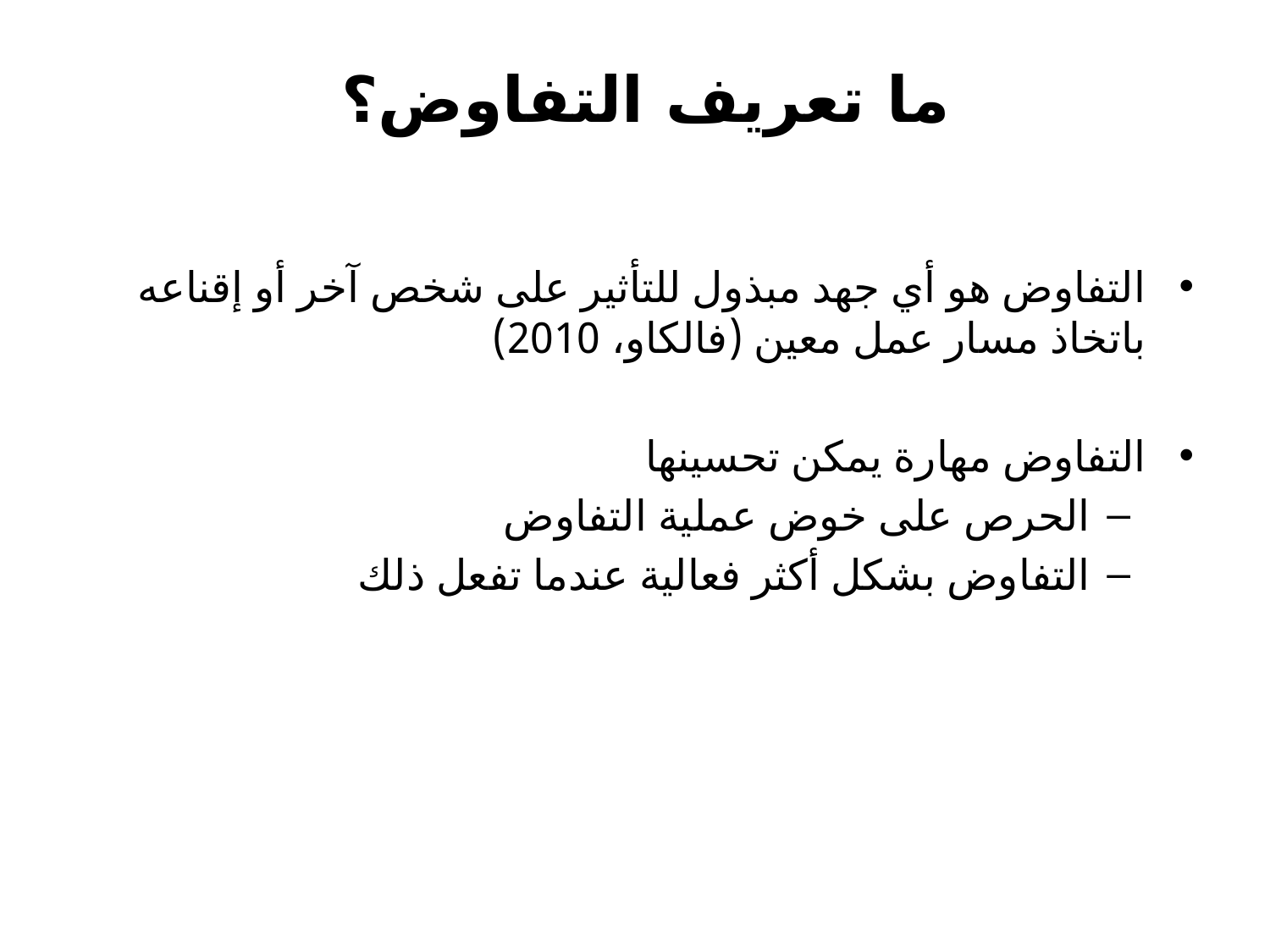

ما تعريف التفاوض؟
التفاوض هو أي جهد مبذول للتأثير على شخص آخر أو إقناعه باتخاذ مسار عمل معين (فالكاو، 2010)

التفاوض مهارة يمكن تحسينها
الحرص على خوض عملية التفاوض
التفاوض بشكل أكثر فعالية عندما تفعل ذلك
الحرص على خوض عملية التفاوض
التفاوض بشكل أكثر فعالية عندما تفعل ذلك